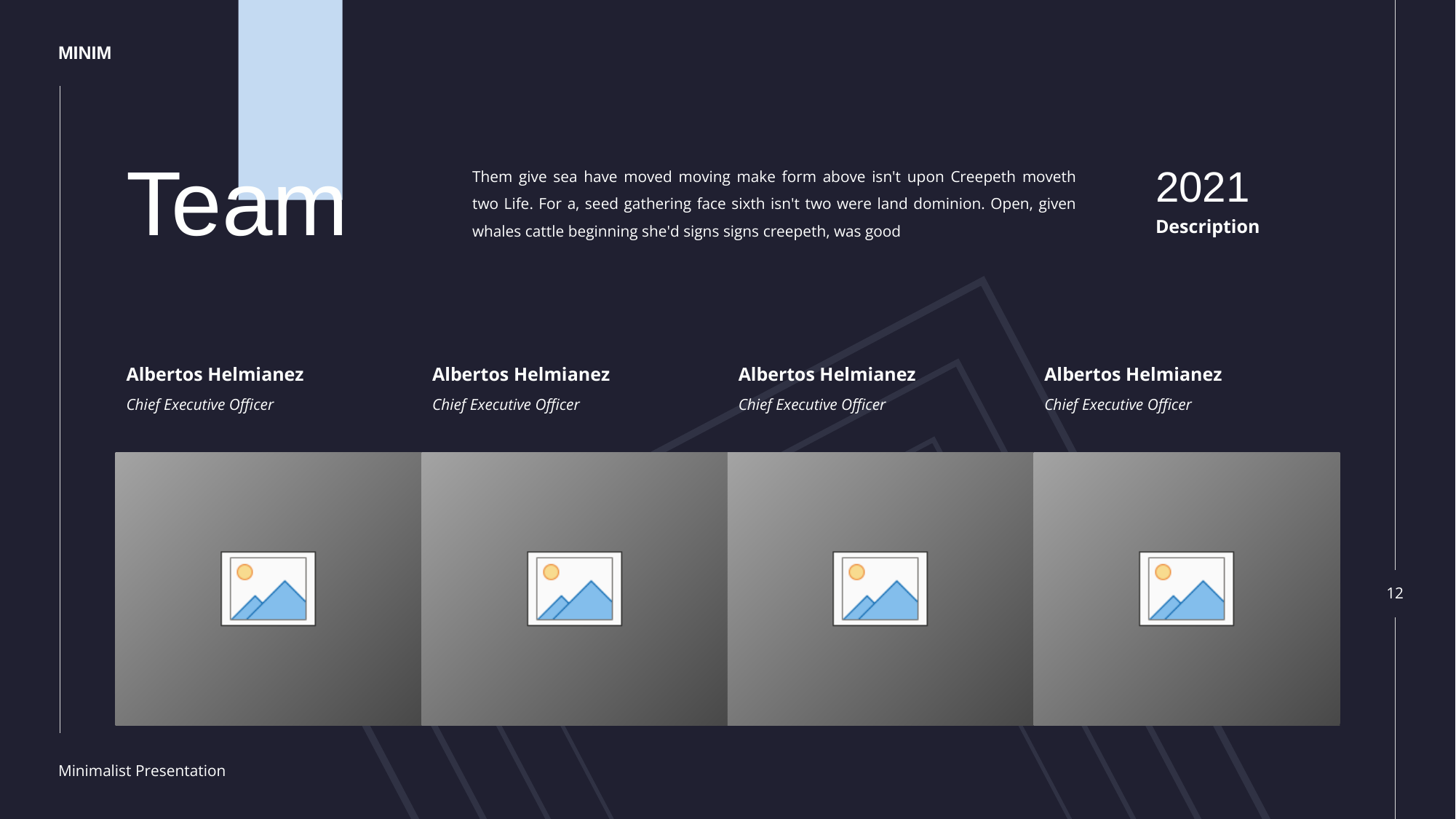

Team
Them give sea have moved moving make form above isn't upon Creepeth moveth two Life. For a, seed gathering face sixth isn't two were land dominion. Open, given whales cattle beginning she'd signs signs creepeth, was good
2021
Description
Albertos Helmianez
Albertos Helmianez
Albertos Helmianez
Albertos Helmianez
Chief Executive Officer
Chief Executive Officer
Chief Executive Officer
Chief Executive Officer